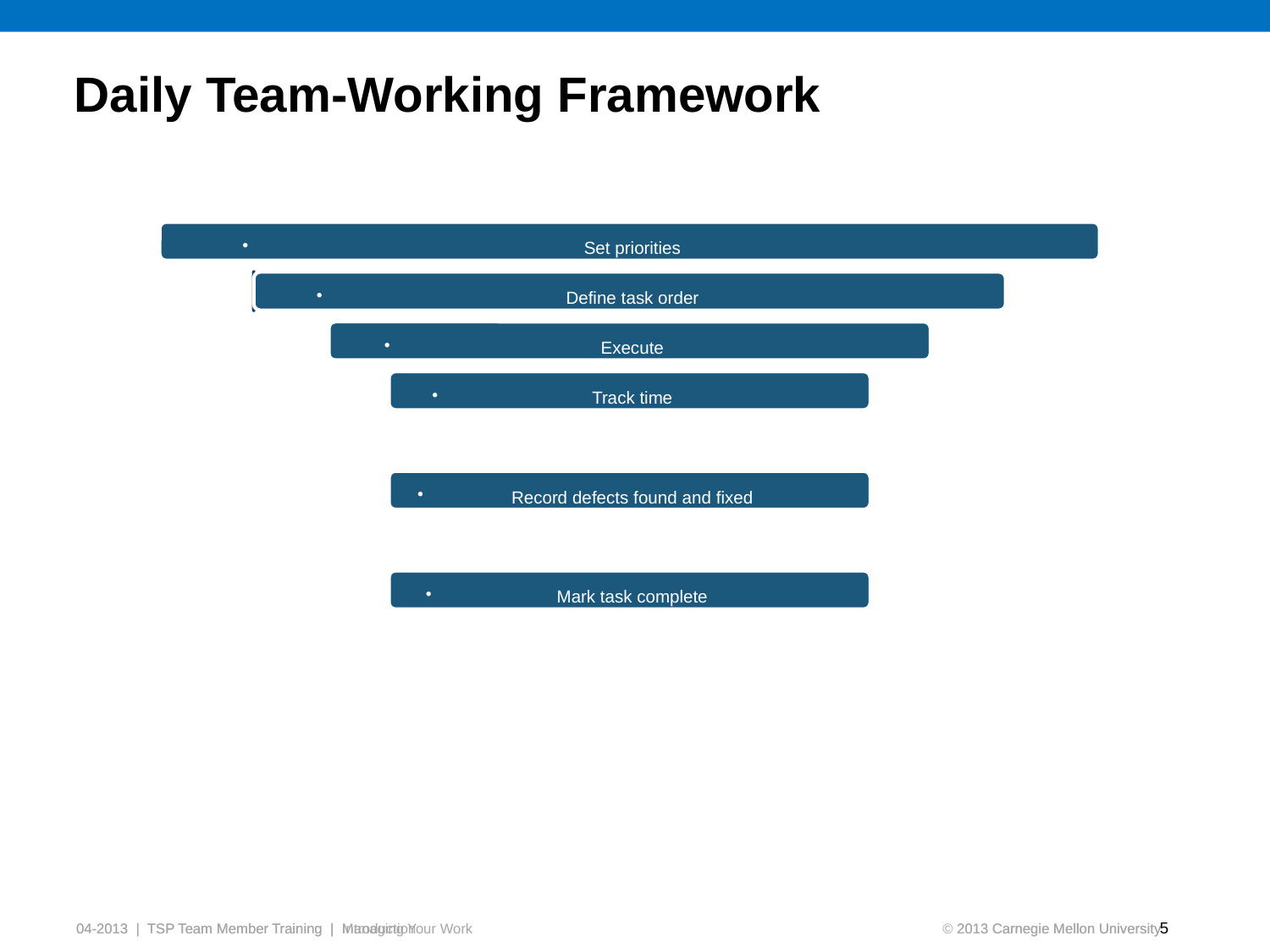

# Daily Team-Working Framework
Set priorities
Define task order
Execute
Track time
Mark task complete
Record defects found and fixed